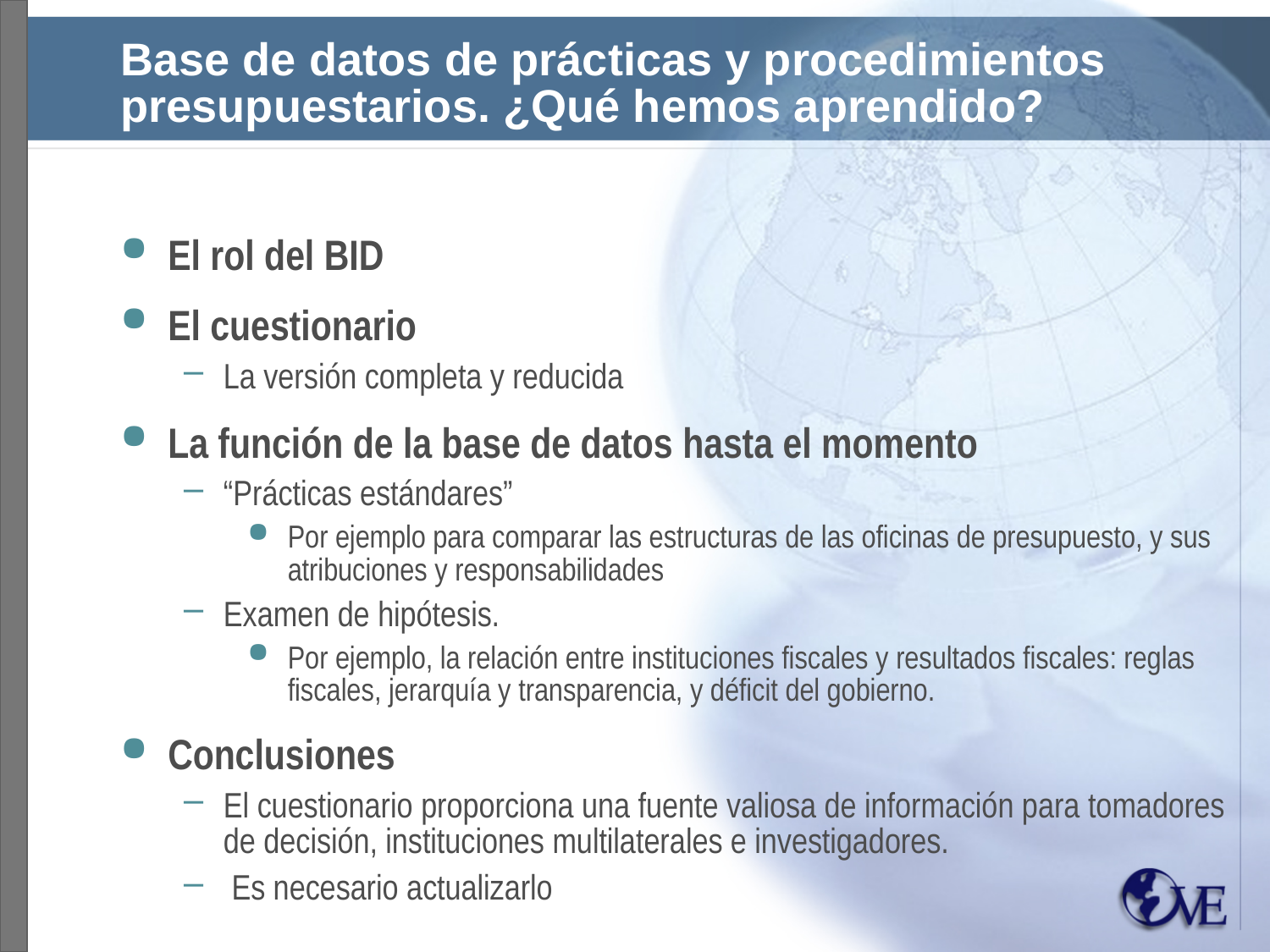

# Base de datos de prácticas y procedimientos presupuestarios. ¿Qué hemos aprendido?
El rol del BID
El cuestionario
La versión completa y reducida
La función de la base de datos hasta el momento
“Prácticas estándares”
Por ejemplo para comparar las estructuras de las oficinas de presupuesto, y sus atribuciones y responsabilidades
Examen de hipótesis.
Por ejemplo, la relación entre instituciones fiscales y resultados fiscales: reglas fiscales, jerarquía y transparencia, y déficit del gobierno.
Conclusiones
El cuestionario proporciona una fuente valiosa de información para tomadores de decisión, instituciones multilaterales e investigadores.
 Es necesario actualizarlo